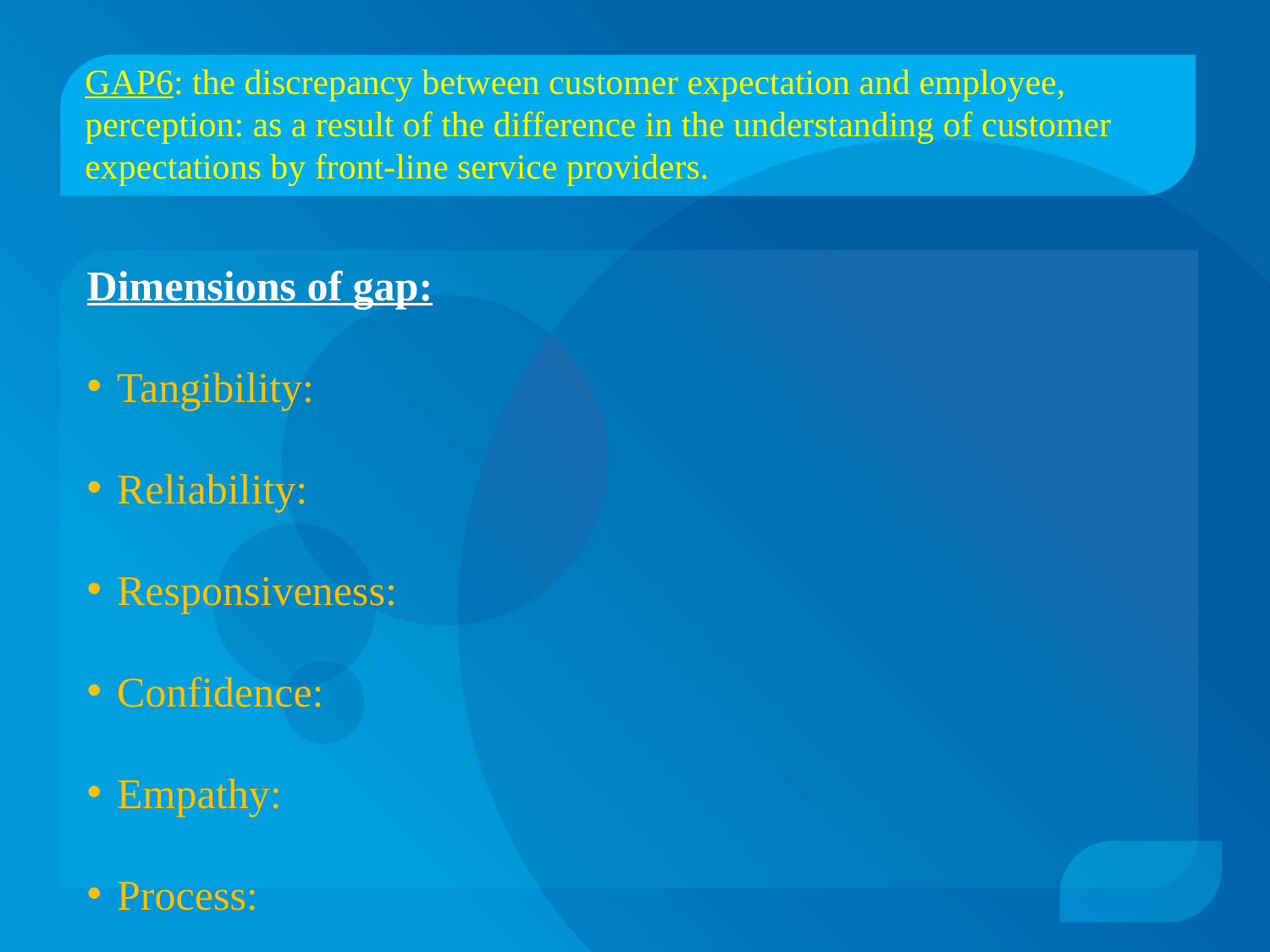

GAP6: the discrepancy between customer expectation and employee, perception: as a result of the difference in the understanding of customer expectations by front-line service providers.

Dimensions of gap:

Tangibility:

Reliability:

Responsiveness:

Confidence:

Empathy:

Process: